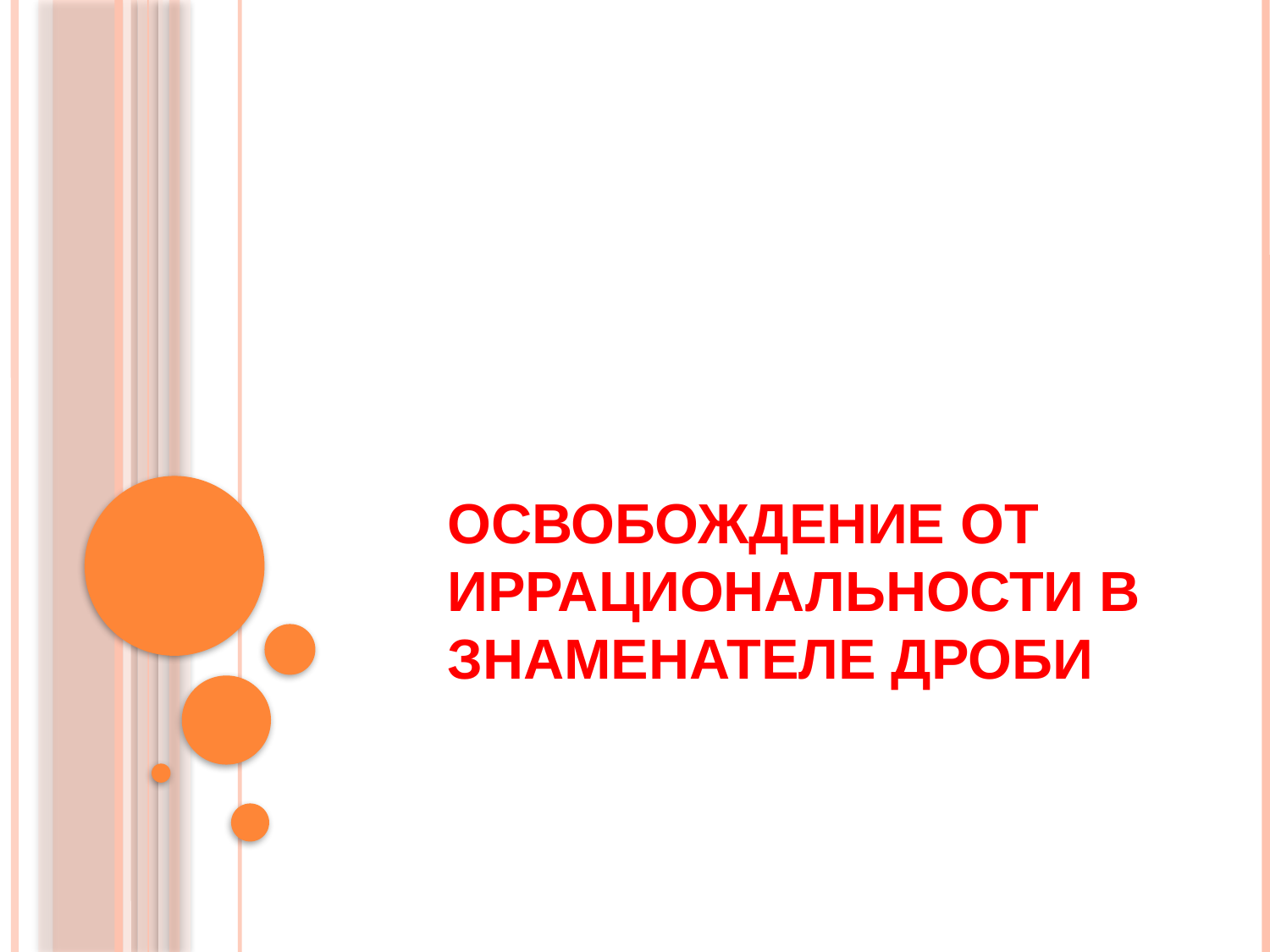

# освобождение от иррациональности в знаменателе дроби